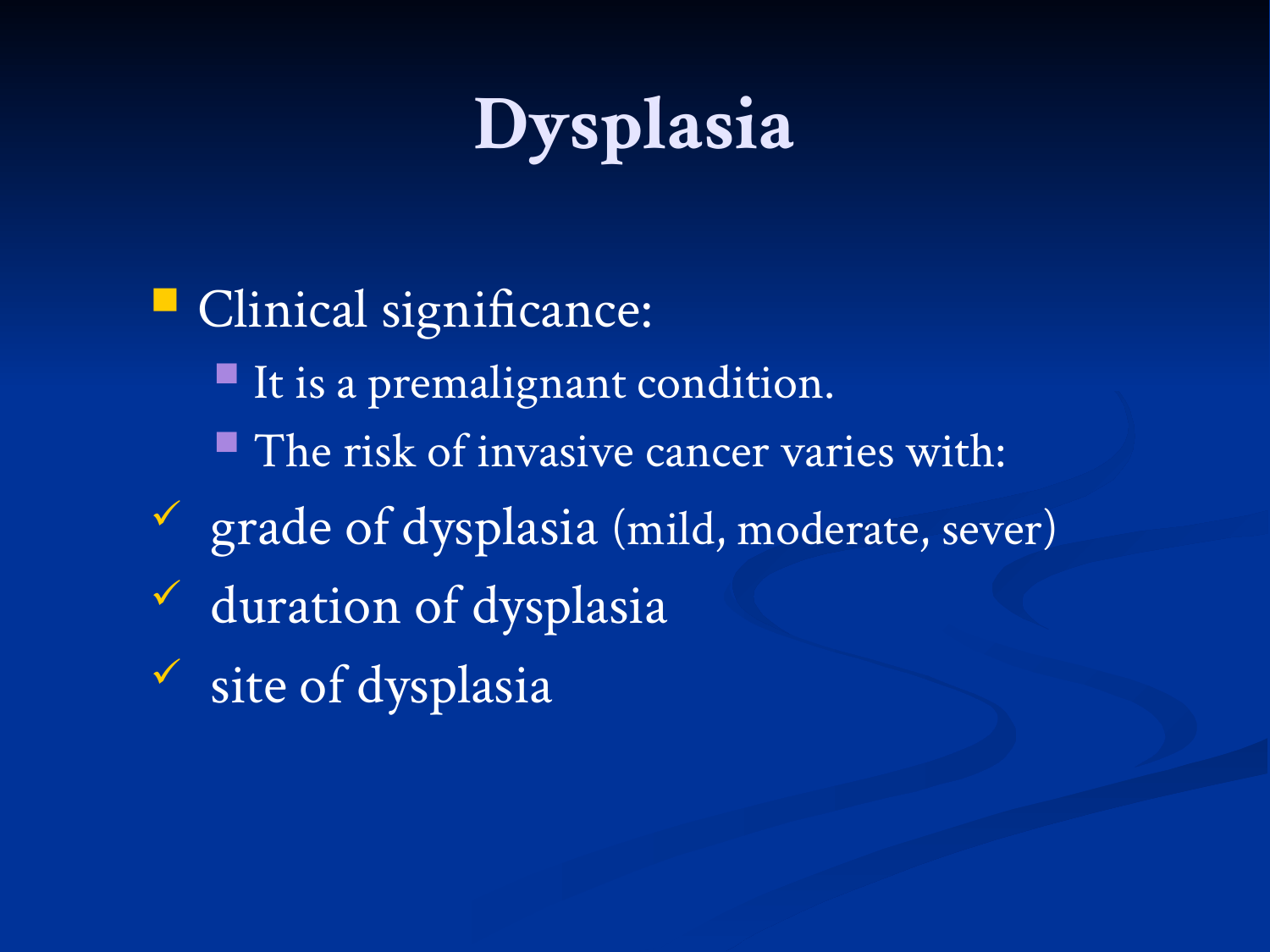

# Dysplasia
Clinical significance:
It is a premalignant condition.
The risk of invasive cancer varies with:
 grade of dysplasia (mild, moderate, sever)
 duration of dysplasia
 site of dysplasia